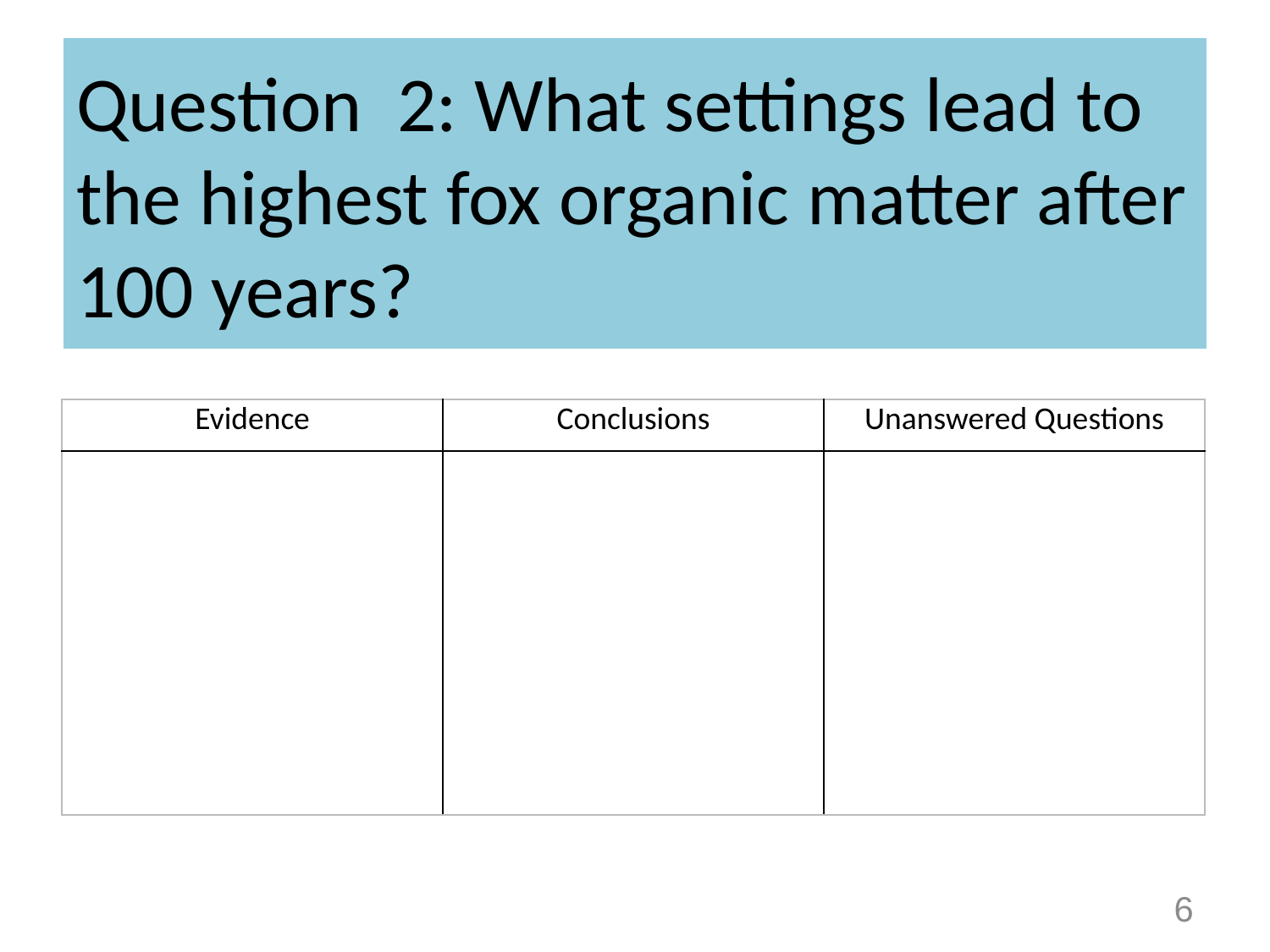

# Question  2: What settings lead to the highest fox organic matter after 100 years?
| Evidence | Conclusions | Unanswered Questions |
| --- | --- | --- |
|  |  |  |
6